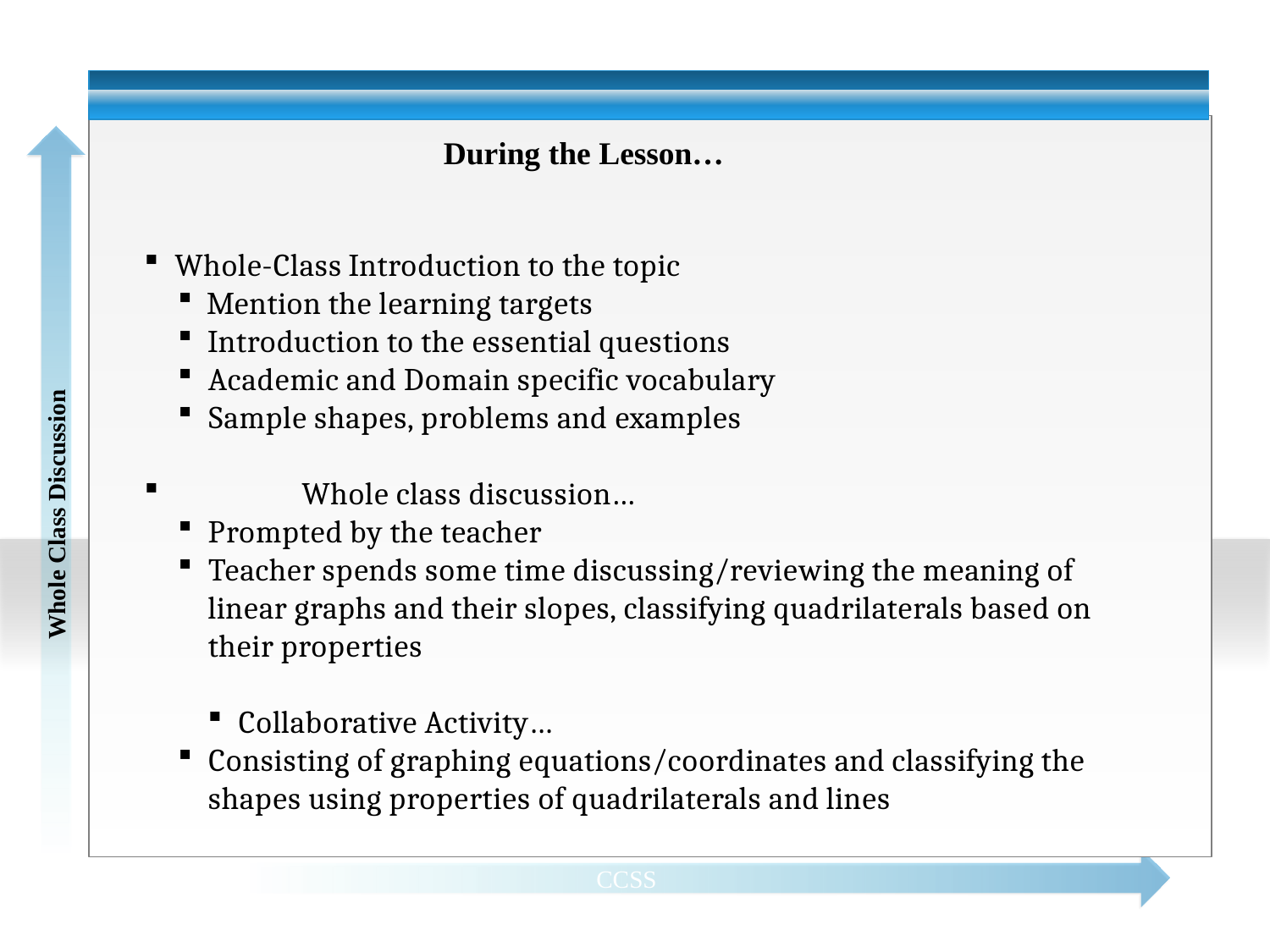

During the Lesson…
Whole-Class Introduction to the topic
Mention the learning targets
Introduction to the essential questions
Academic and Domain specific vocabulary
Sample shapes, problems and examples

	Whole class discussion…
Prompted by the teacher
Teacher spends some time discussing/reviewing the meaning of linear graphs and their slopes, classifying quadrilaterals based on their properties

Collaborative Activity…
Consisting of graphing equations/coordinates and classifying the shapes using properties of quadrilaterals and lines

Whole Class Discussion

CCSS